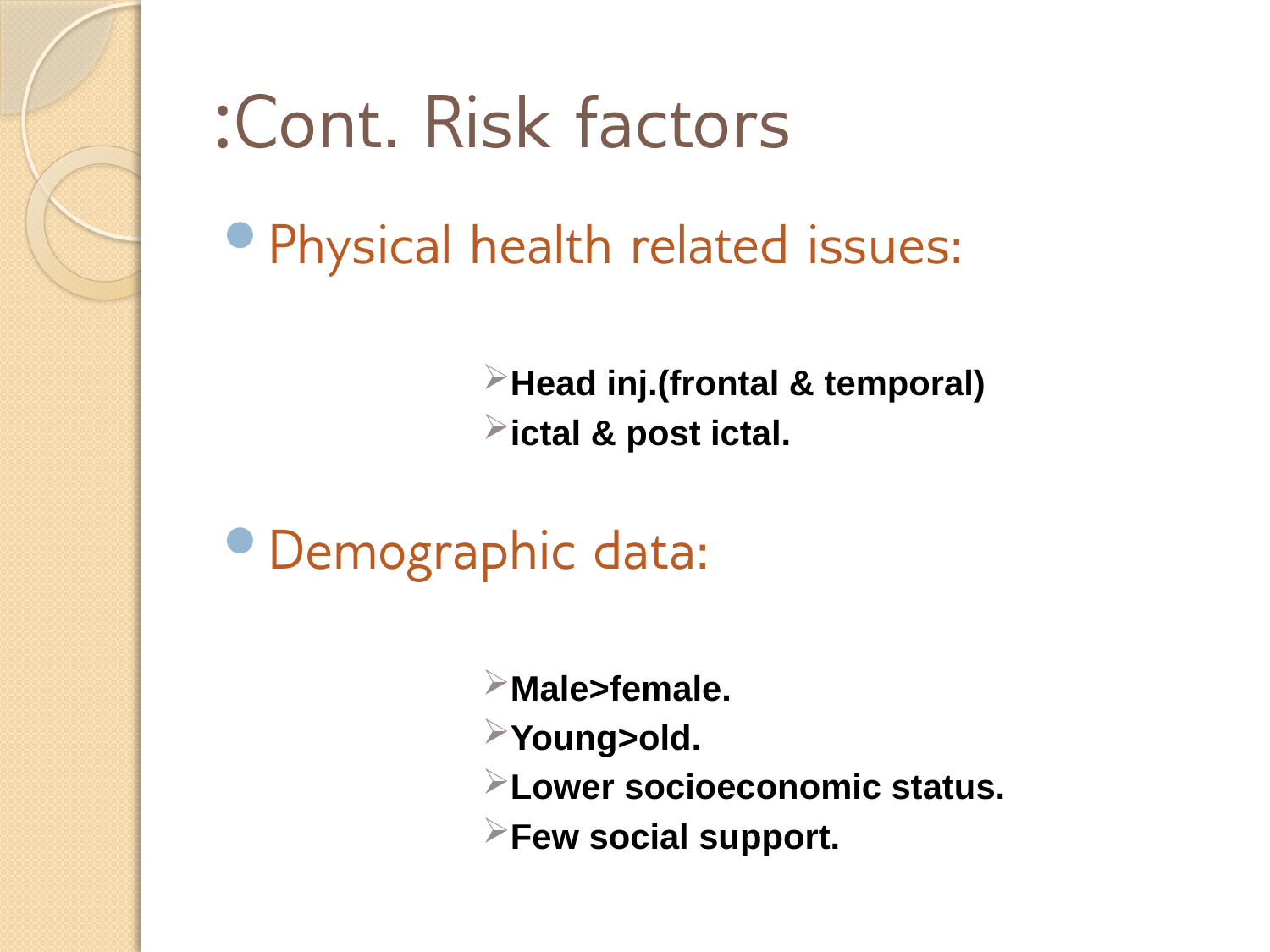

# Cont. Risk factors:
Physical health related issues:

Head inj.(frontal & temporal)
ictal & post ictal.

Demographic data:

Male>female.
Young>old.
Lower socioeconomic status.
Few social support.